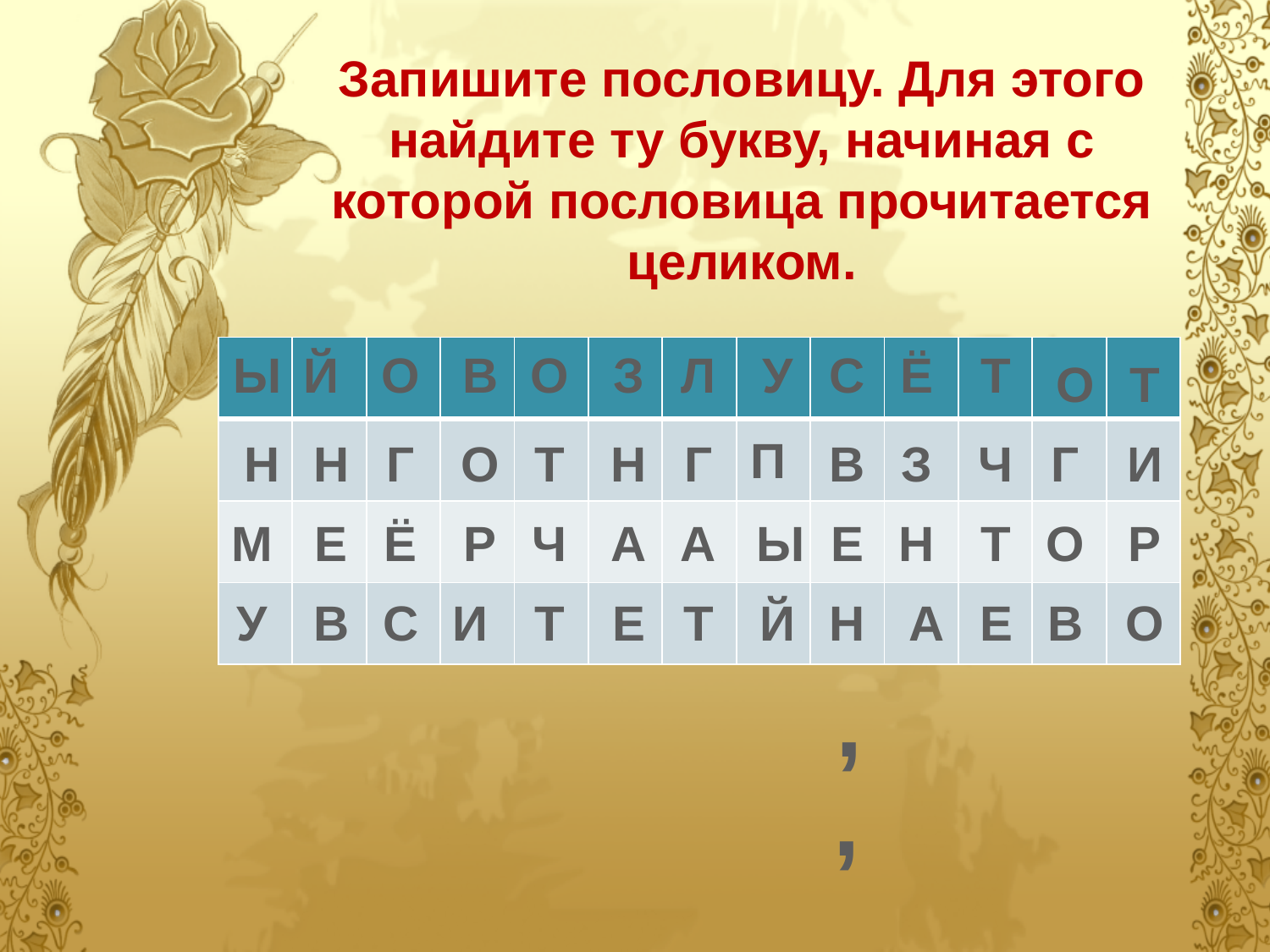

Запишите пословицу. Для этого найдите ту букву, начиная с которой пословица прочитается целиком.
Ы
Й
О
В
О
З
Л
У
С
Ё
Т
|  |  |  |  |  |  |  |  |  |  |  |  |  |
| --- | --- | --- | --- | --- | --- | --- | --- | --- | --- | --- | --- | --- |
|  |  |  |  |  |  |  |  |  |  |  |  |  |
|  |  |  |  |  |  |  |  |  |  |  |  |  |
|  |  |  |  |  |  |  |  |  |  |  |  |  |
О
Т
П
Н
Н
Г
О
Т
Н
Г
В
З
Ч
Г
И
М
Е
Ё
Р
Ч
А
А
Ы
Е
Н
Т
О
Р
У
В
С
И
Т
Е
Т
Й
Н
А
Е
В
О
,
,